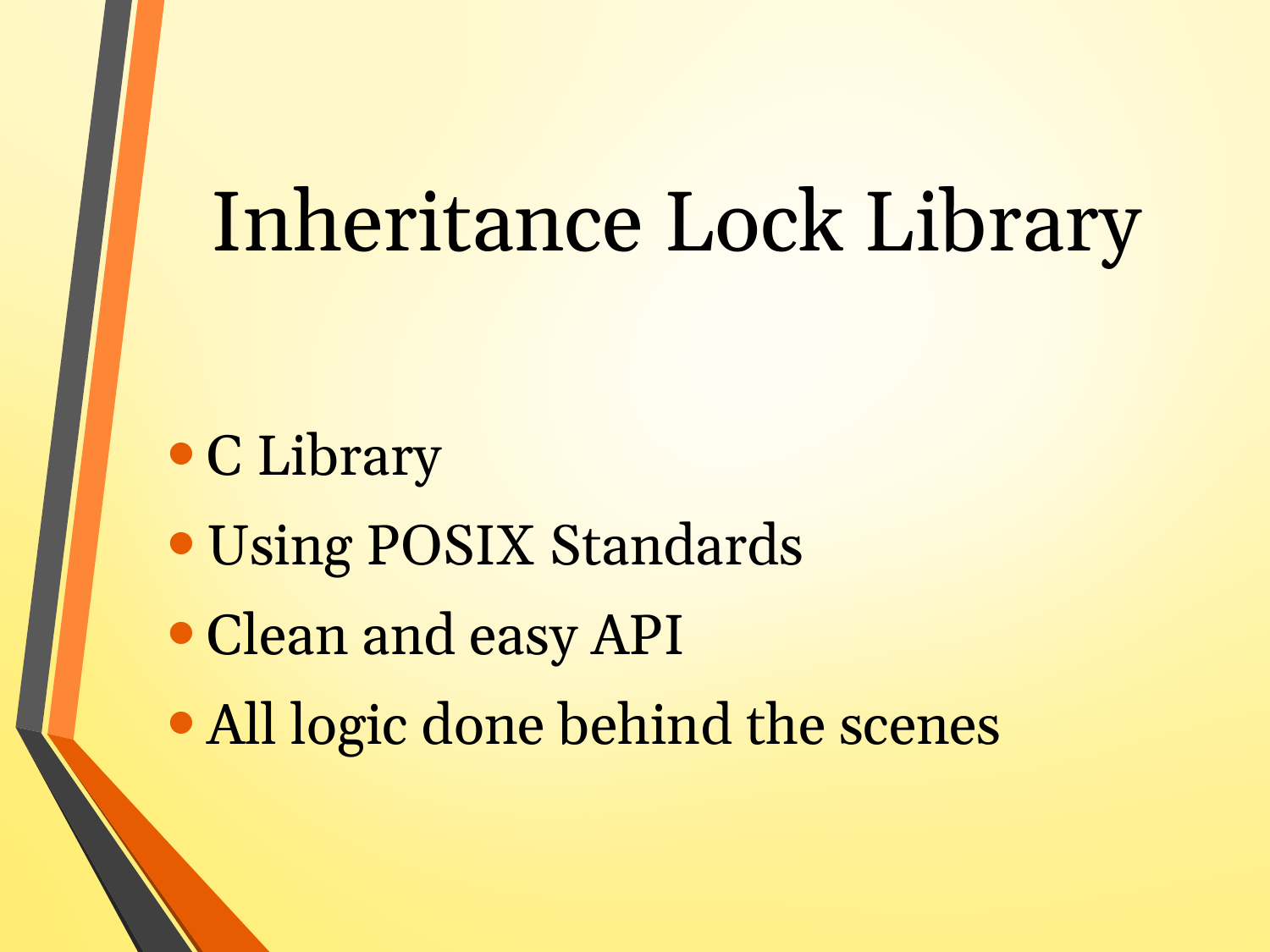

# Inheritance Lock Library
C Library
Using POSIX Standards
Clean and easy API
All logic done behind the scenes